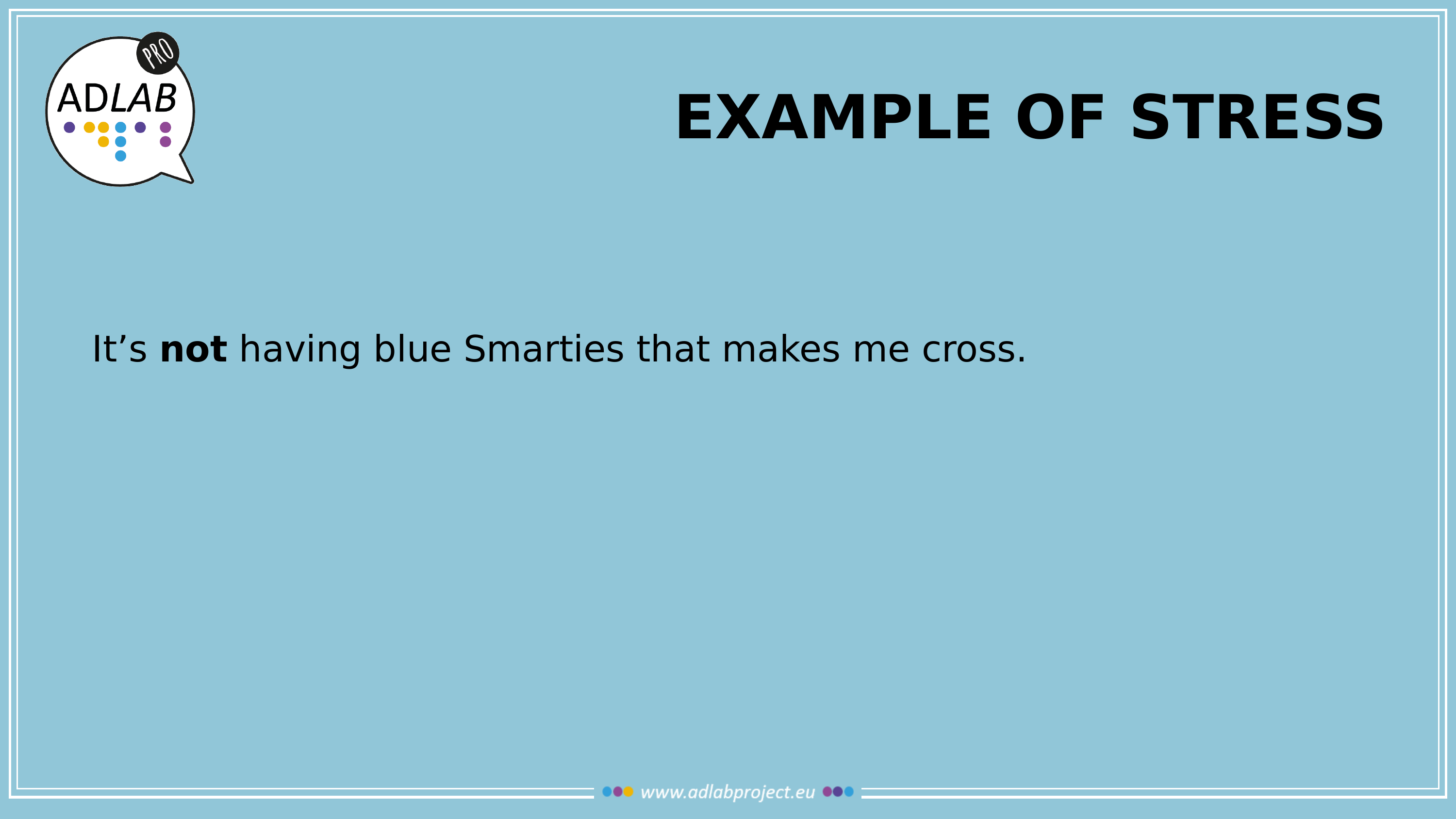

# EXAMPLE OF STRESS

It’s not having blue Smarties that makes me cross.